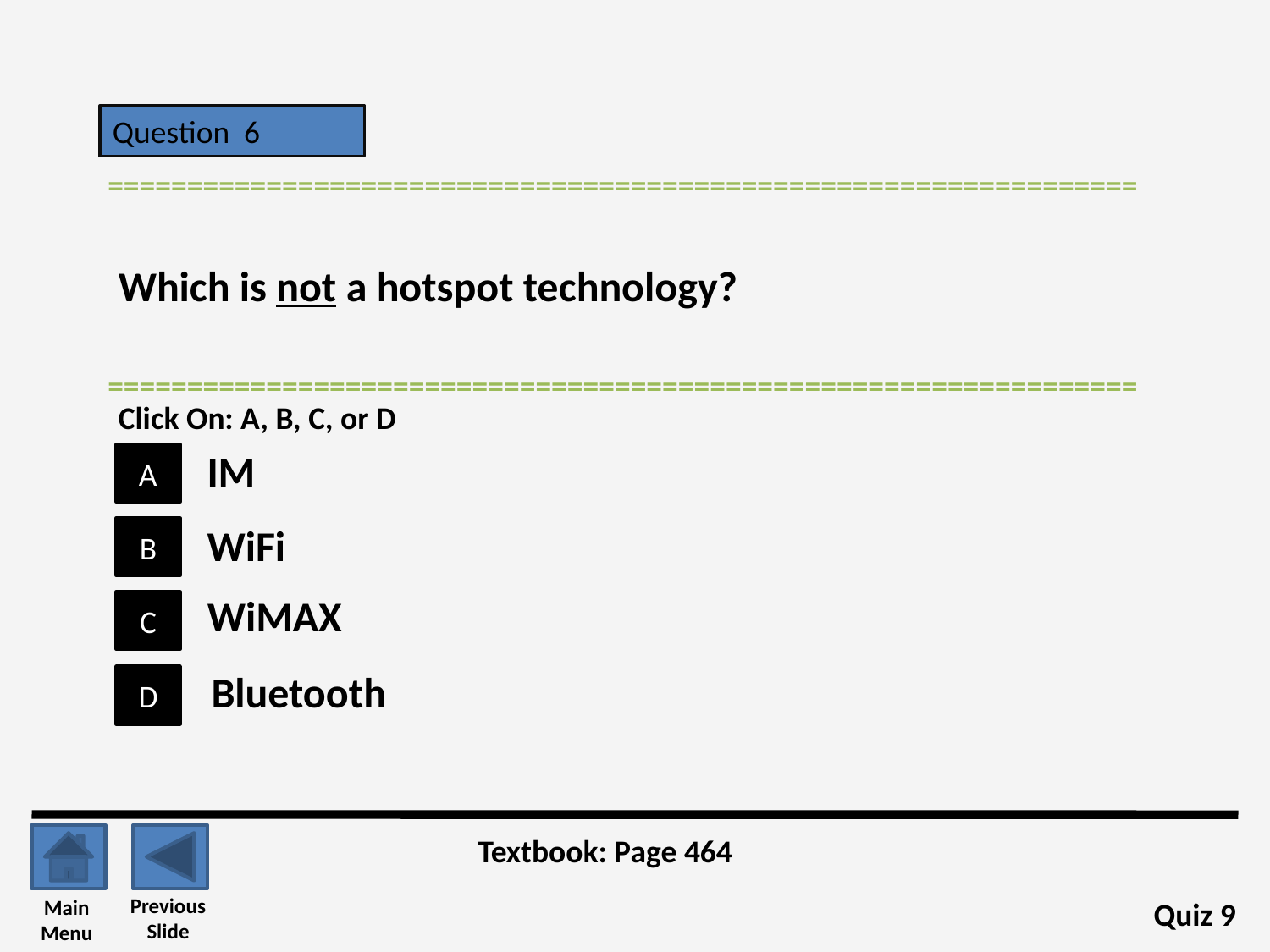

Question  6
=================================================================
Which is not a hotspot technology?
=================================================================
Click On: A, B, C, or D

IM
A
WiFi
B
WiMAX
C
Bluetooth
D

Textbook: Page 464
Previous
Slide
Main
Menu
Quiz 9